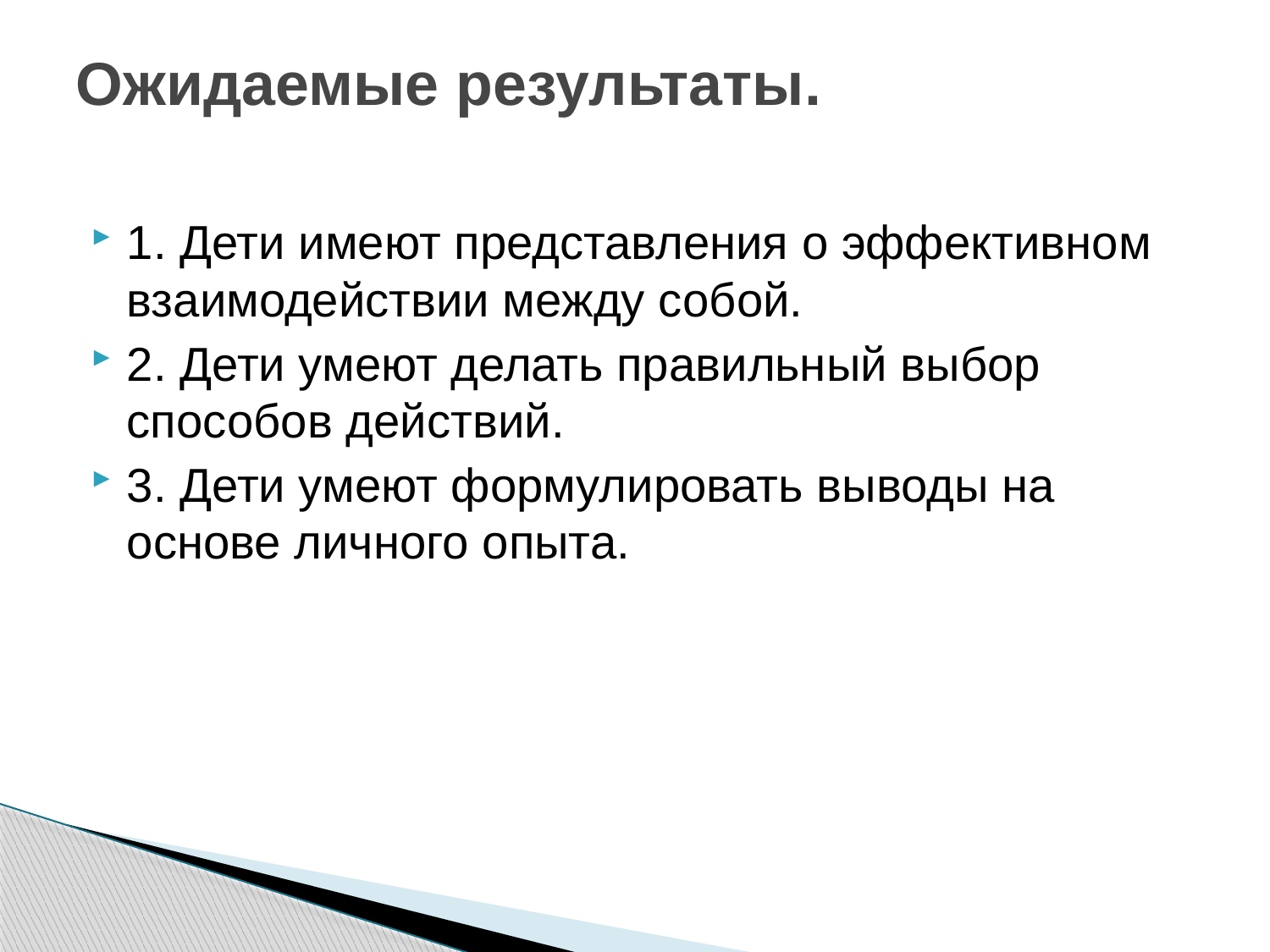

# Ожидаемые результаты.
1. Дети имеют представления о эффективном взаимодействии между собой.
2. Дети умеют делать правильный выбор способов действий.
3. Дети умеют формулировать выводы на основе личного опыта.